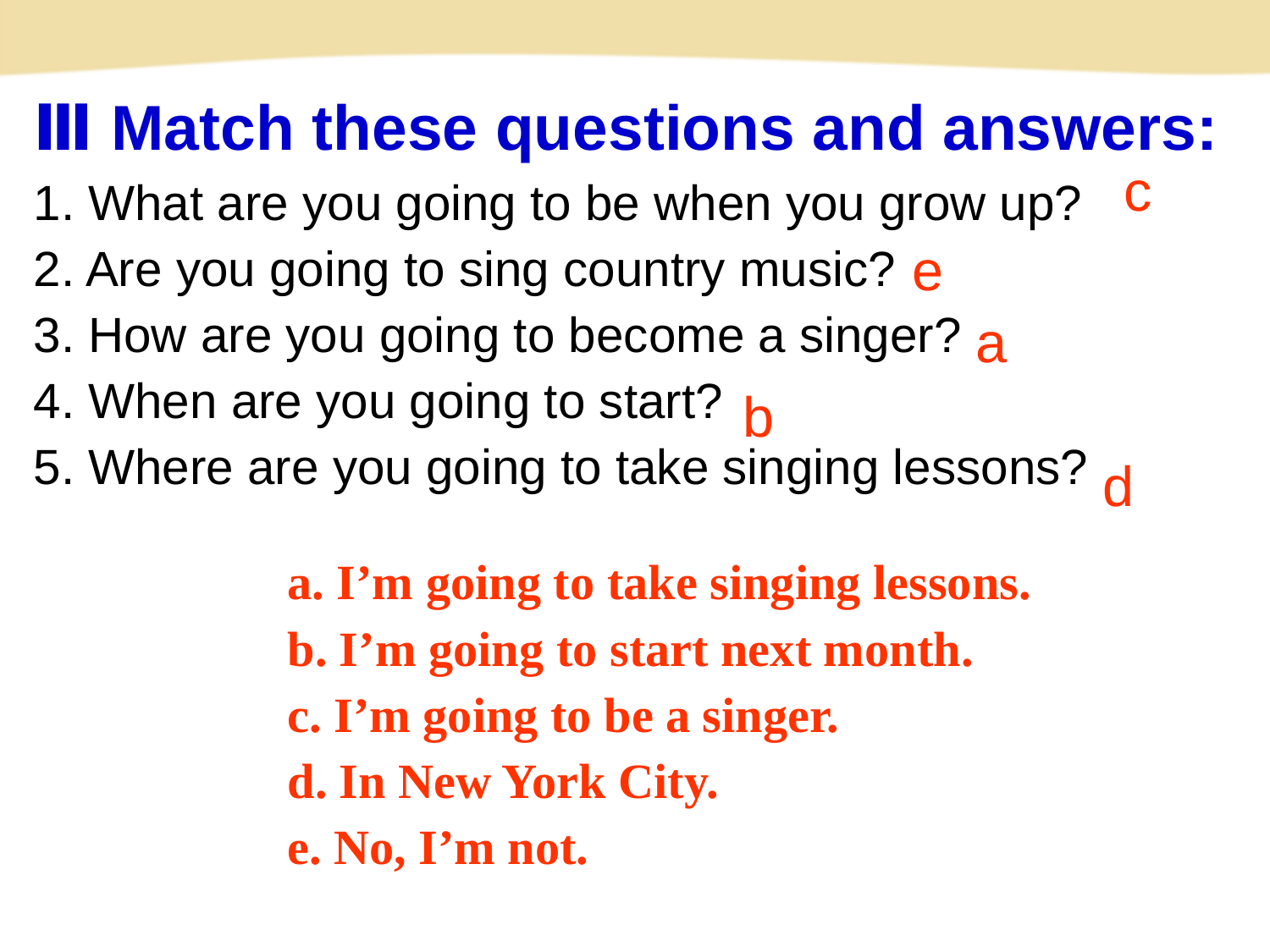

Ⅲ Match these questions and answers:
1. What are you going to be when you grow up?
2. Are you going to sing country music?
3. How are you going to become a singer?
4. When are you going to start?
5. Where are you going to take singing lessons?

c
e
a
b
d
a. I’m going to take singing lessons.
b. I’m going to start next month.
c. I’m going to be a singer.
d. In New York City.
e. No, I’m not.